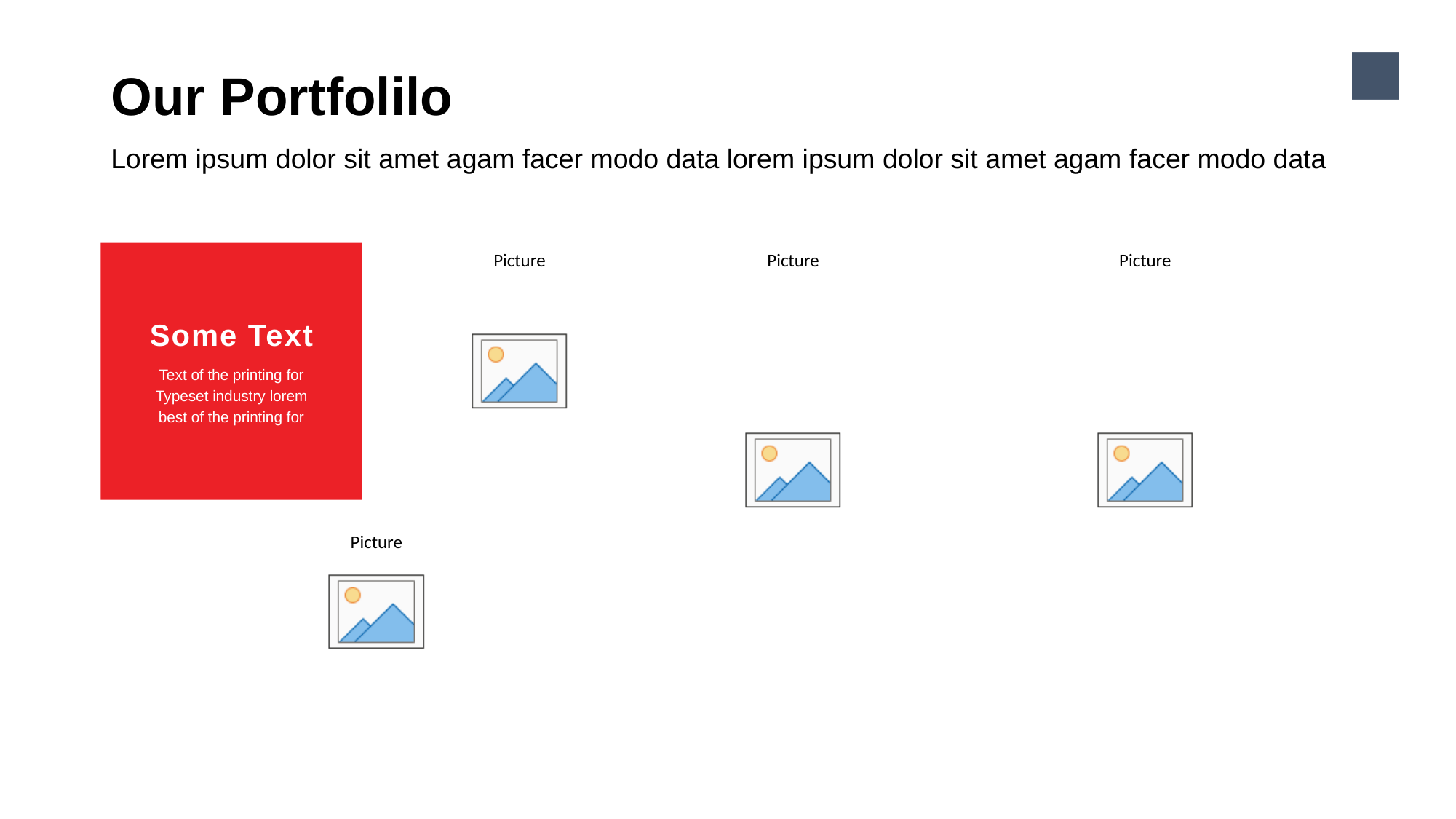

Our Portfolilo
11
Lorem ipsum dolor sit amet agam facer modo data lorem ipsum dolor sit amet agam facer modo data

Some Text
Text of the printing for
Typeset industry lorem
best of the printing for